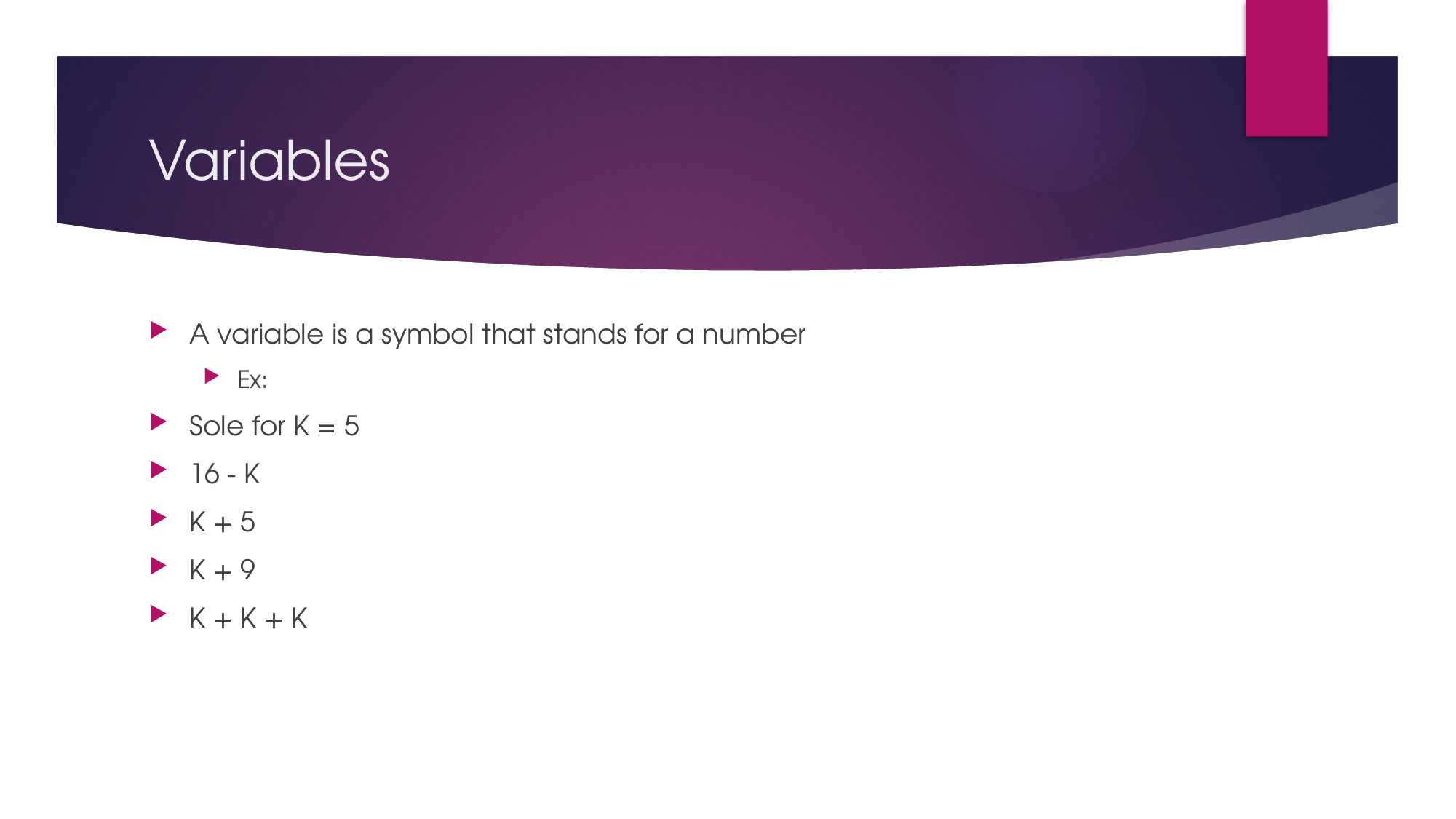

# Variables
A variable is a symbol that stands for a number
Ex:
Sole for K = 5
16 - K
K + 5
K + 9
K + K + K